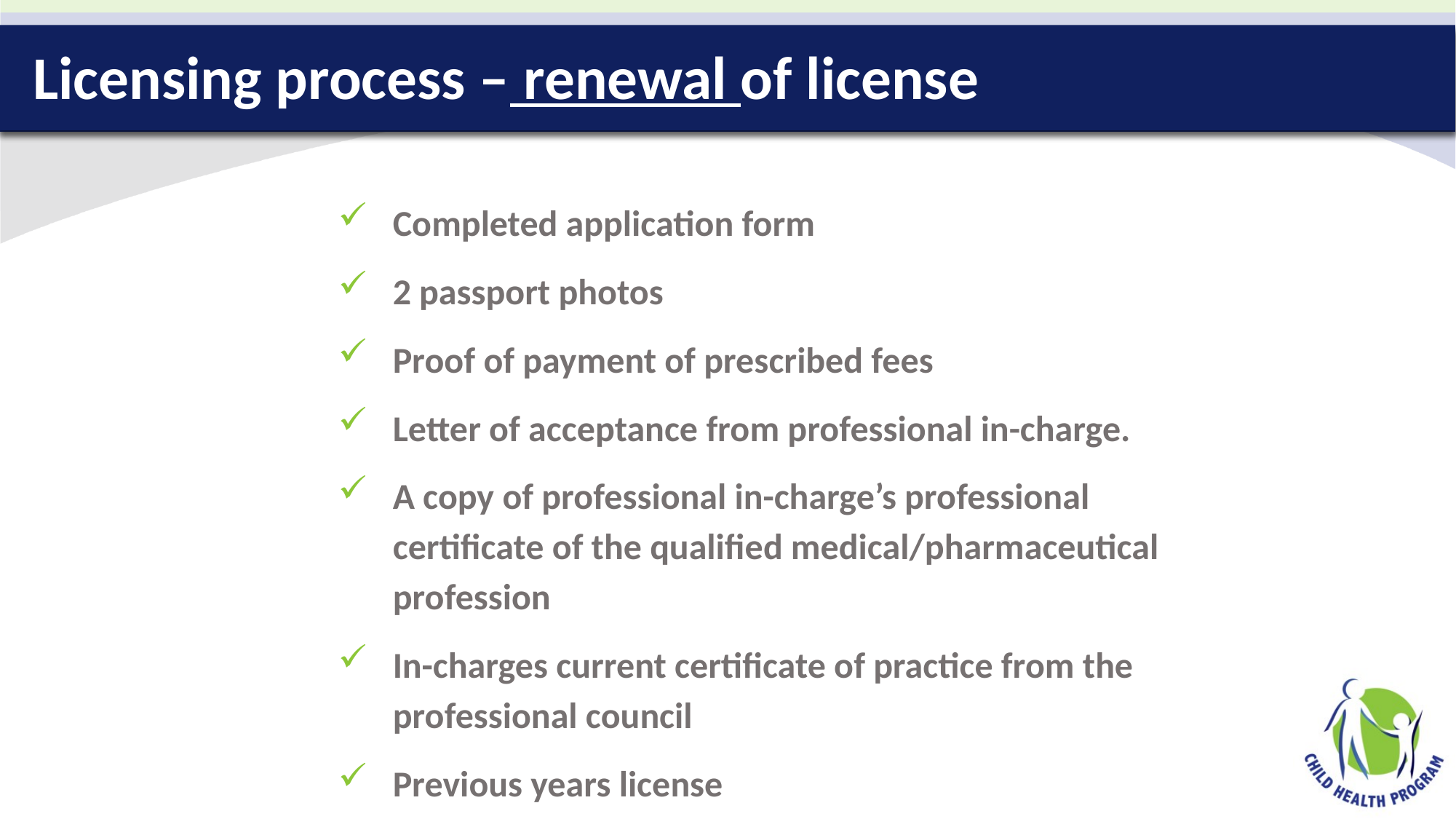

# Licensing process – renewal of license
Completed application form
2 passport photos
Proof of payment of prescribed fees
Letter of acceptance from professional in-charge.
A copy of professional in-charge’s professional certificate of the qualified medical/pharmaceutical profession
In-charges current certificate of practice from the professional council
Previous years license